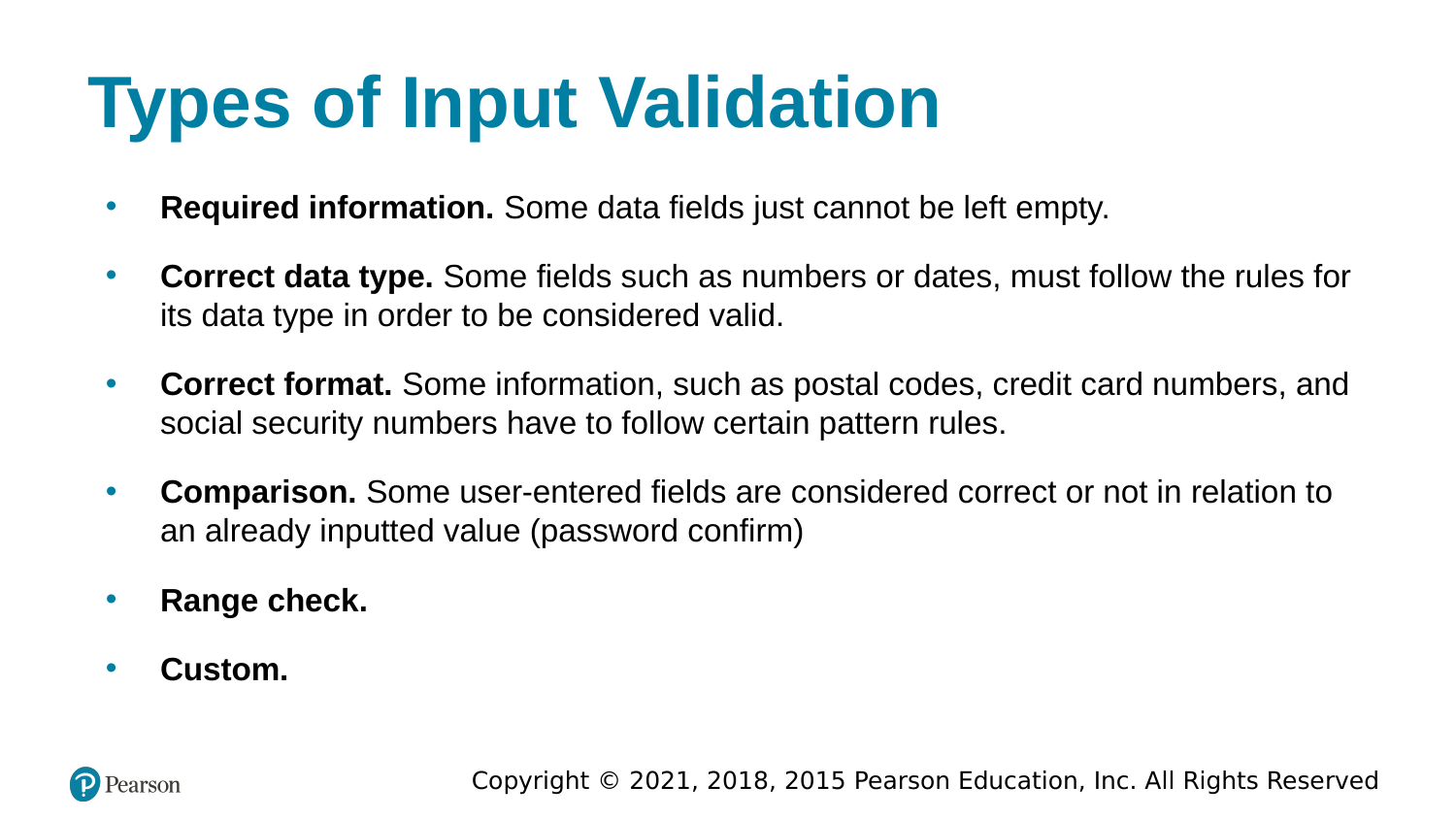

# Types of Input Validation
Required information. Some data fields just cannot be left empty.
Correct data type. Some fields such as numbers or dates, must follow the rules for its data type in order to be considered valid.
Correct format. Some information, such as postal codes, credit card numbers, and social security numbers have to follow certain pattern rules.
Comparison. Some user-entered fields are considered correct or not in relation to an already inputted value (password confirm)
Range check.
Custom.